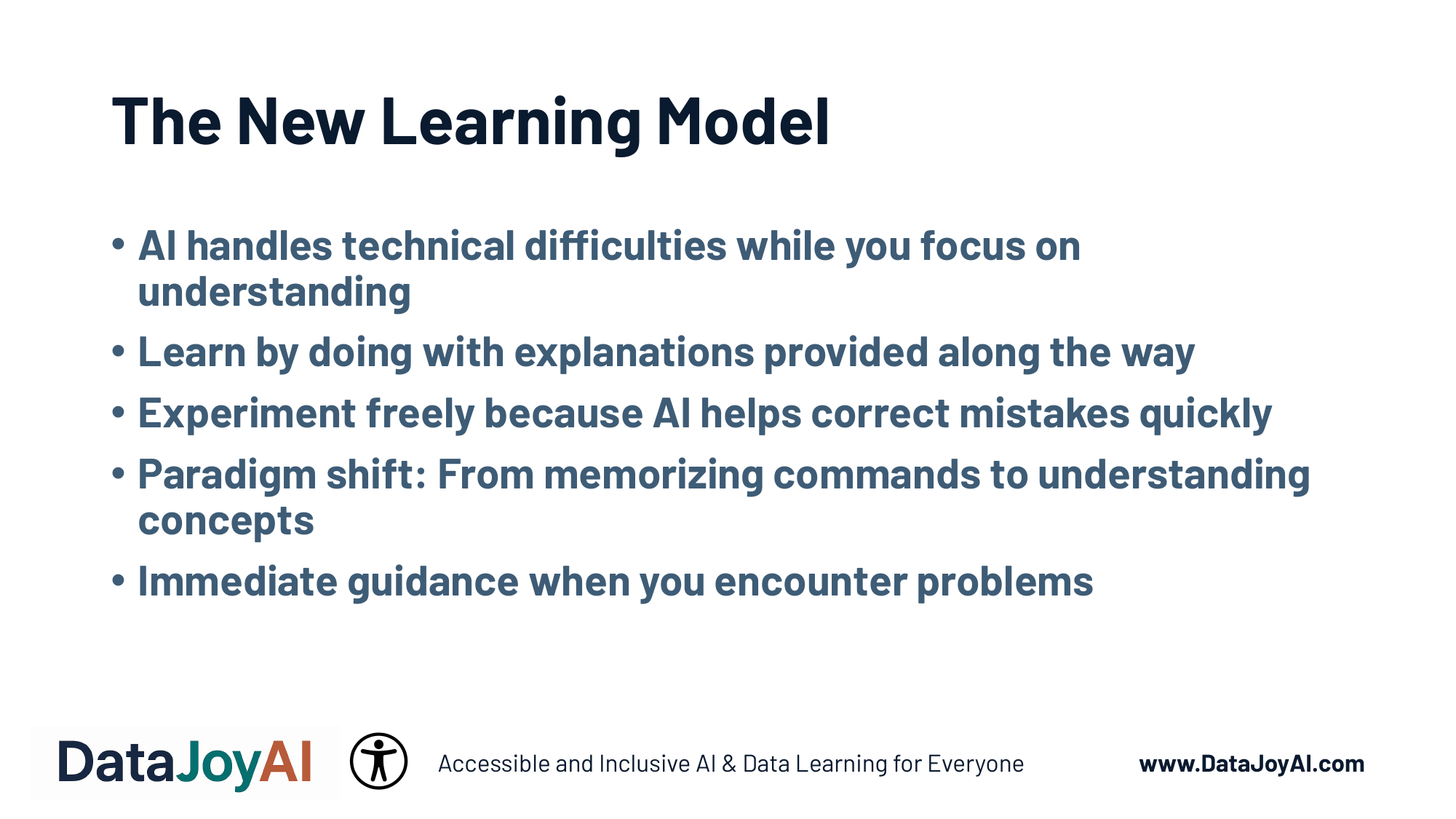

# The New Learning Model
AI handles technical difficulties while you focus on understanding
Learn by doing with explanations provided along the way
Experiment freely because AI helps correct mistakes quickly
Paradigm shift: From memorizing commands to understanding concepts
Immediate guidance when you encounter problems